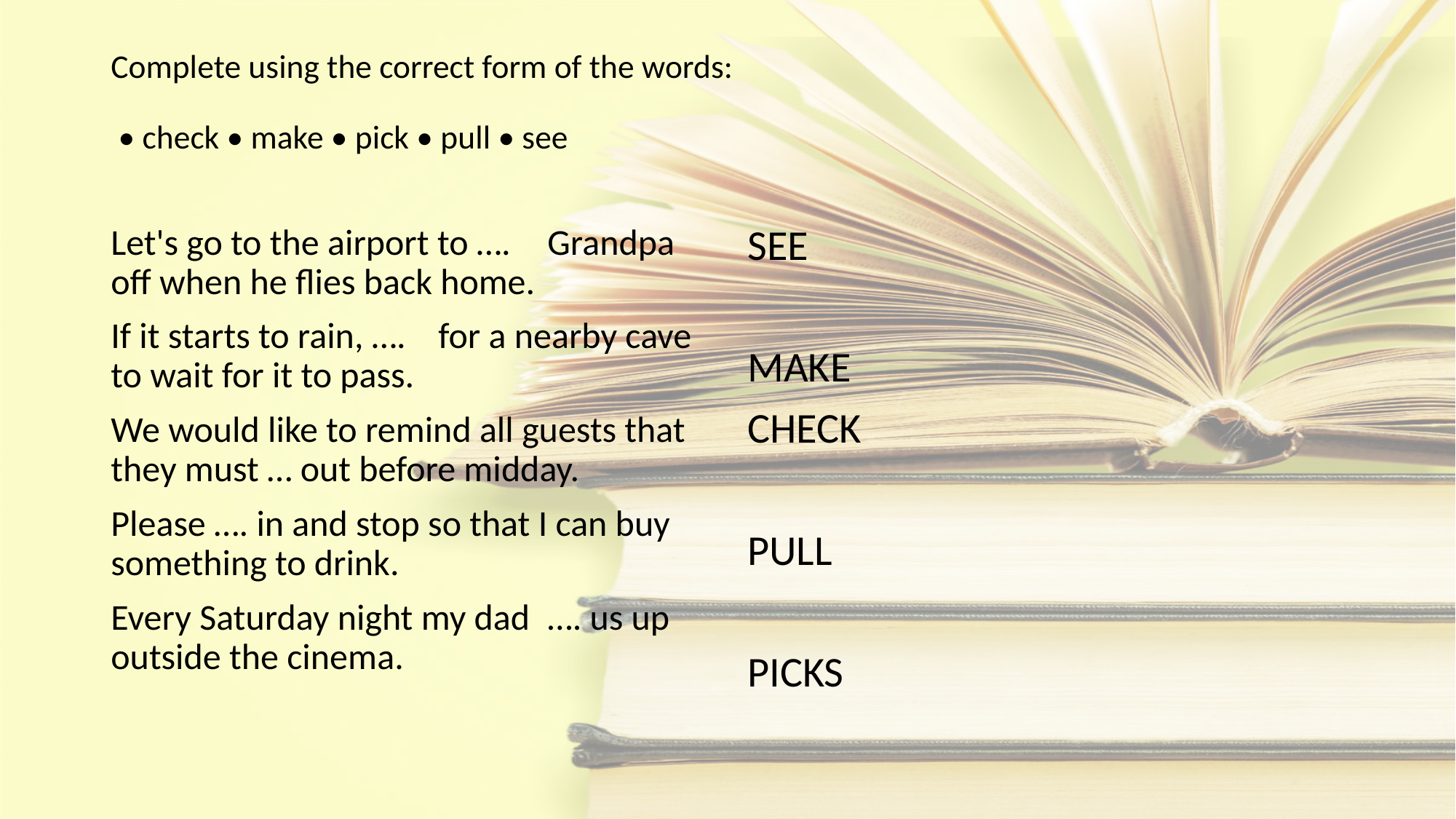

# Complete using the correct form of the words: • check • make • pick • pull • see
Let's go to the airport to ….	Grandpa off when he flies back home.
If it starts to rain, ….	for a nearby cave to wait for it to pass.
We would like to remind all guests that they must … out before midday.
Please …. in and stop so that I can buy something to drink.
Every Saturday night my dad	…. us up outside the cinema.

SEE

MAKE
CHECK

PULL

PICKS